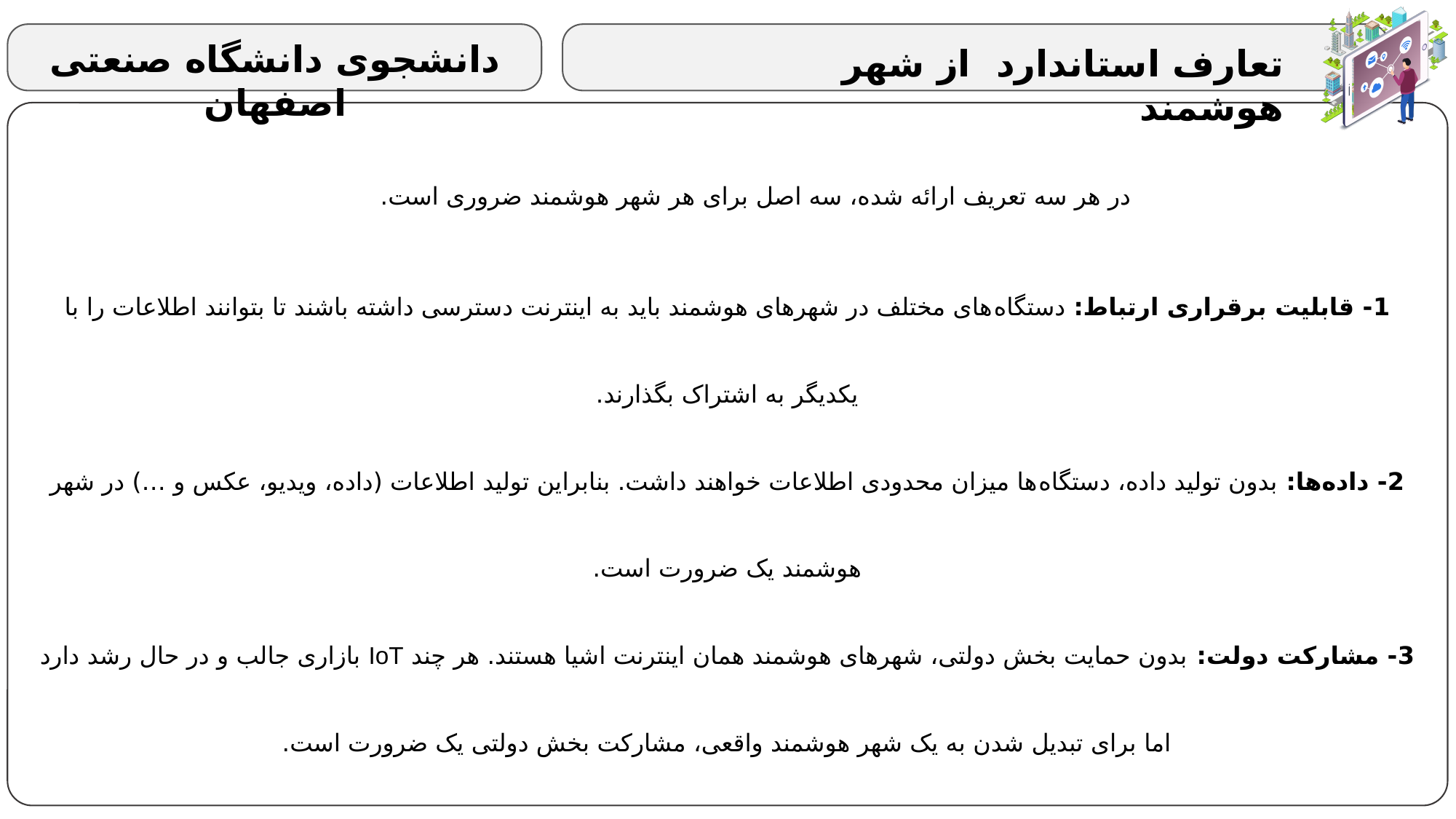

دانشجوی دانشگاه صنعتی اصفهان
تعارف استاندارد  از شهر هوشمند
در هر سه تعریف ارائه شده، سه اصل برای هر شهر هوشمند ضروری است.
1- قابلیت برقراری ارتباط: دستگاه‌های مختلف در شهرهای هوشمند باید به اینترنت دسترسی داشته باشند تا بتوانند اطلاعات را با یکدیگر به اشتراک بگذارند.
2- داده‌ها: بدون تولید داده، دستگاه‌ها میزان محدودی اطلاعات خواهند داشت. بنابراین تولید اطلاعات (داده، ویدیو، عکس و …) در شهر هوشمند یک ضرورت است.
3- مشارکت دولت: بدون حمایت بخش دولتی، شهرهای هوشمند همان اینترنت اشیا هستند. هر چند IoT بازاری جالب و در حال رشد دارد اما برای تبدیل شدن به یک شهر هوشمند واقعی، مشارکت بخش دولتی یک ضرورت است.